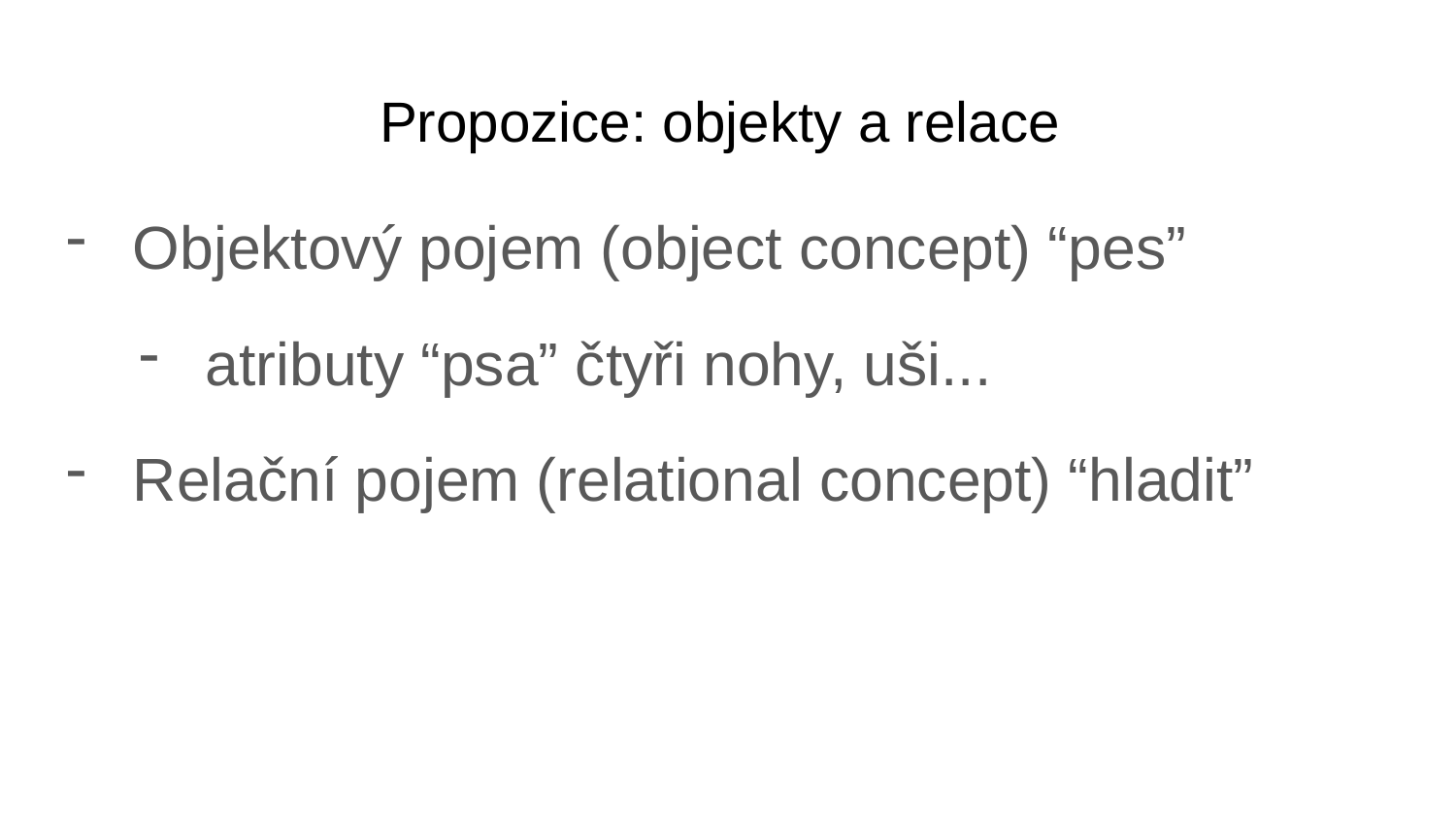

# Propozice: objekty a relace
Objektový pojem (object concept) “pes”
atributy “psa” čtyři nohy, uši...
Relační pojem (relational concept) “hladit”